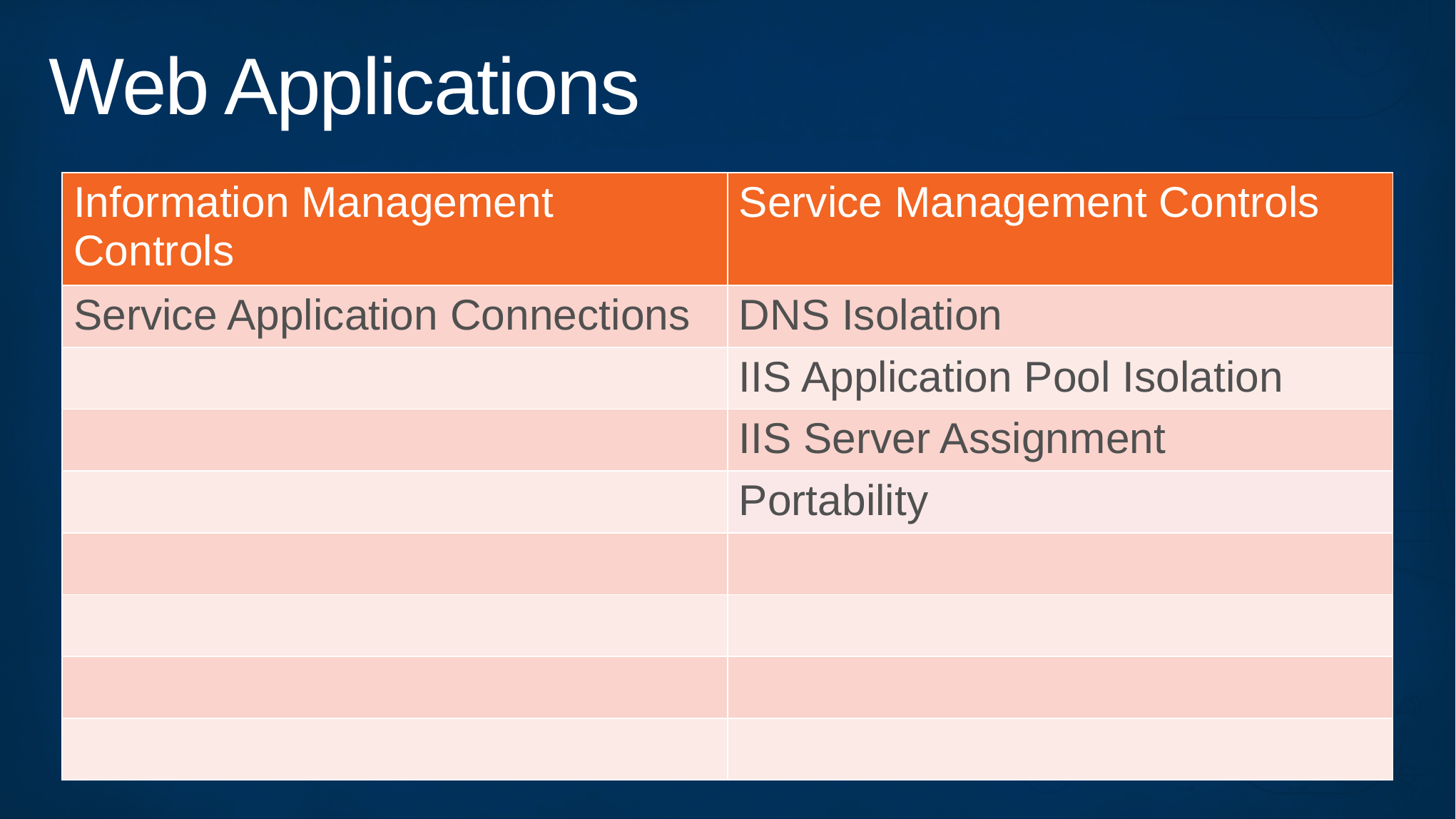

# Web Applications
| Information Management Controls | Service Management Controls |
| --- | --- |
| Service Application Connections | DNS Isolation |
|  | IIS Application Pool Isolation |
|  | IIS Server Assignment |
|  | Portability |
|  |  |
|  |  |
|  |  |
|  |  |